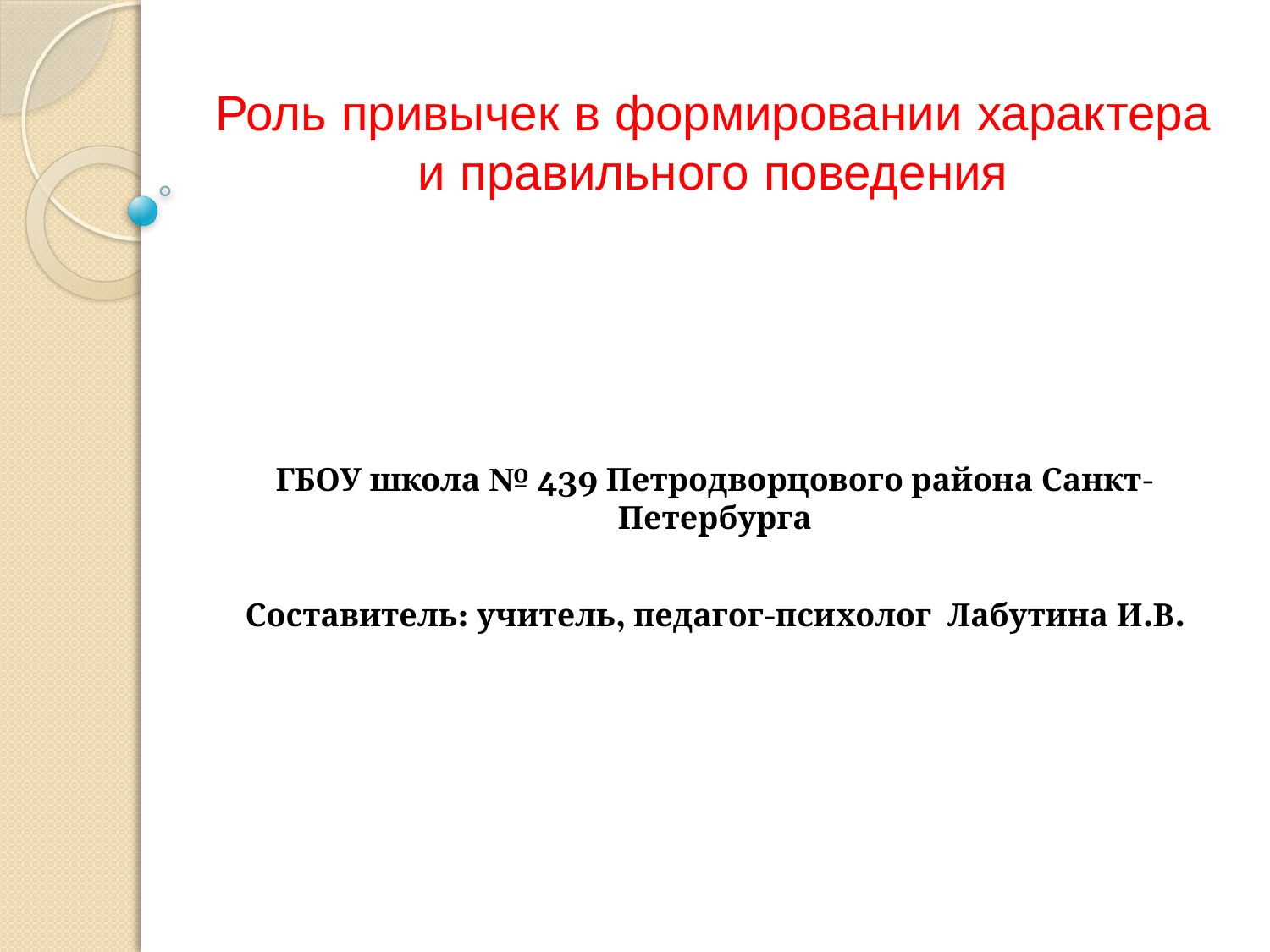

# Роль привычек в формировании характера и правильного поведения

ГБОУ школа № 439 Петродворцового района Санкт-Петербурга

Составитель: учитель, педагог-психолог  Лабутина И.В.